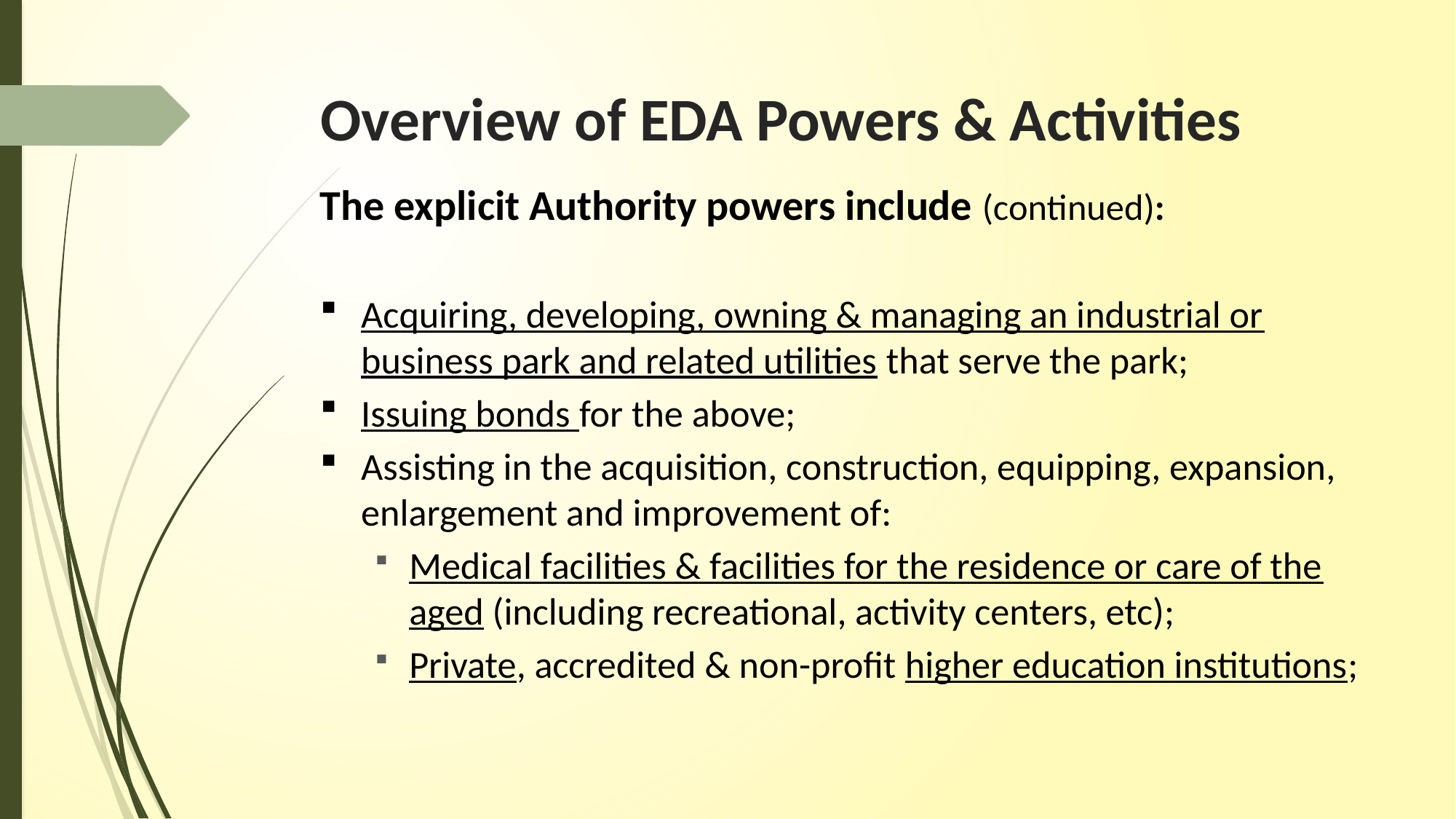

# Overview of EDA Powers & Activities
The explicit Authority powers include (continued):

Acquiring, developing, owning & managing an industrial or business park and related utilities that serve the park;
Issuing bonds for the above;
Assisting in the acquisition, construction, equipping, expansion, enlargement and improvement of:
Medical facilities & facilities for the residence or care of the aged (including recreational, activity centers, etc);
Private, accredited & non-profit higher education institutions;